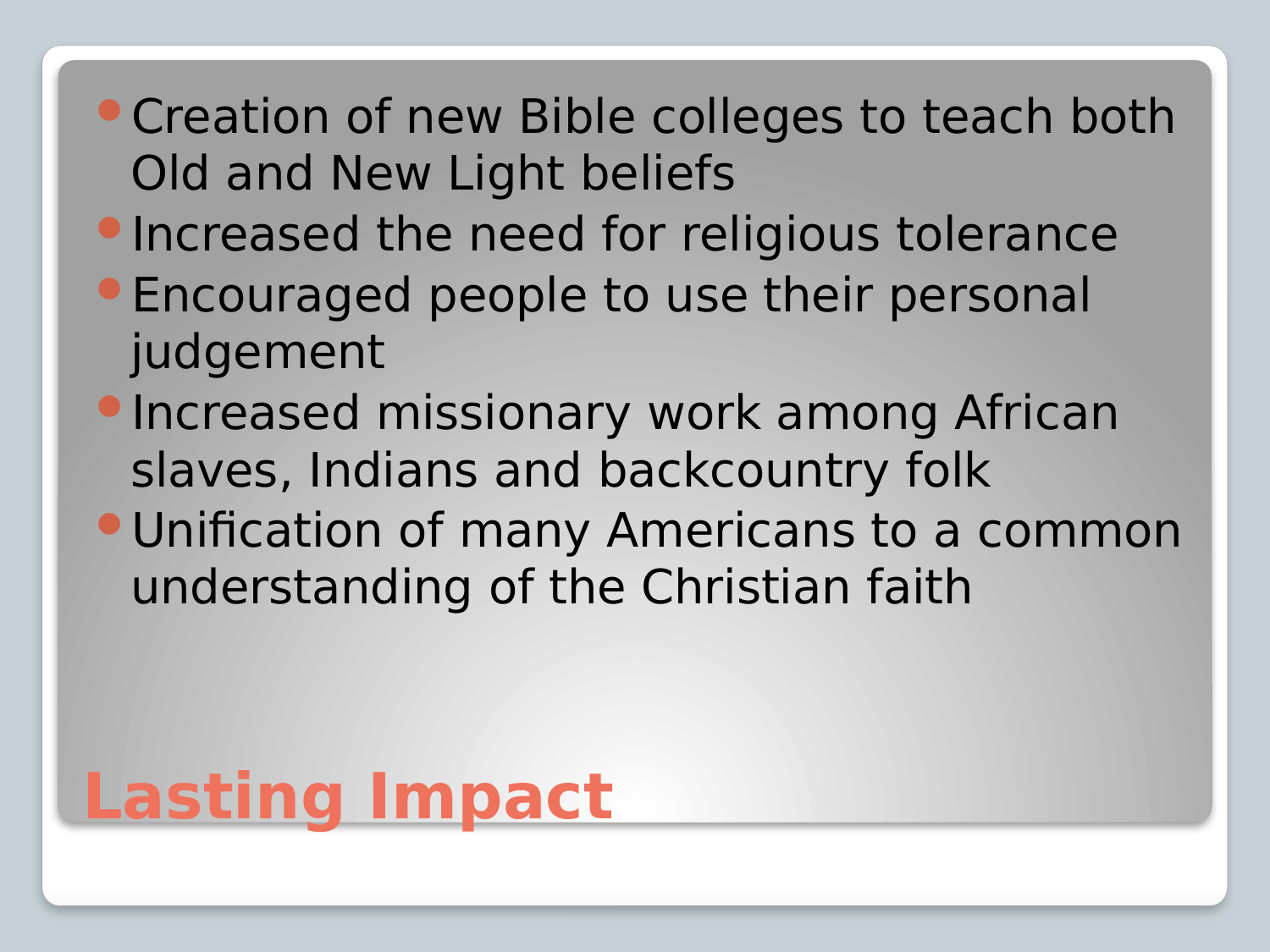

Creation of new Bible colleges to teach both Old and New Light beliefs
Increased the need for religious tolerance
Encouraged people to use their personal judgement
Increased missionary work among African slaves, Indians and backcountry folk
Unification of many Americans to a common understanding of the Christian faith
# Lasting Impact